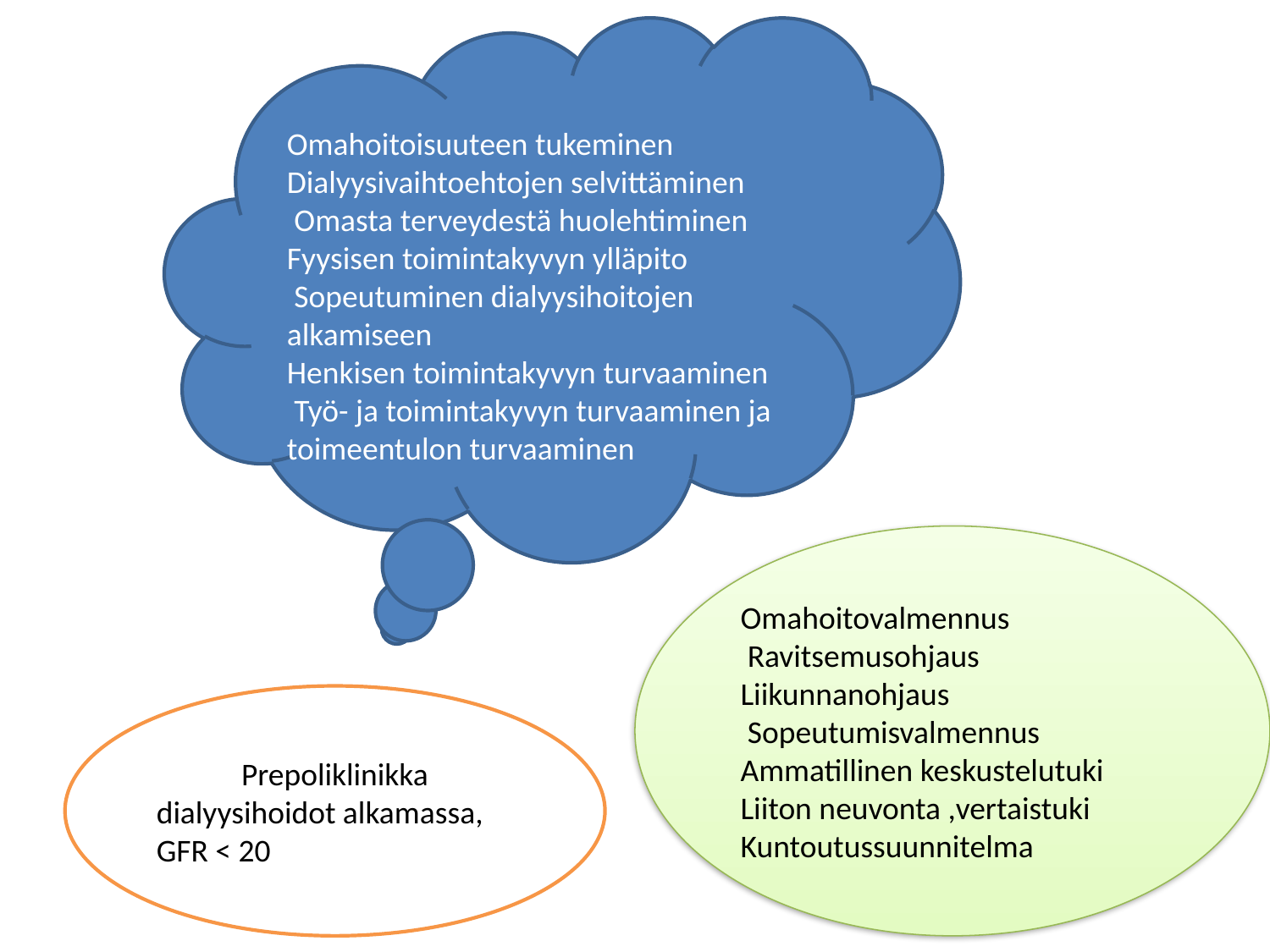

Omahoitoisuuteen tukeminen
Dialyysivaihtoehtojen selvittäminen
 Omasta terveydestä huolehtiminen
Fyysisen toimintakyvyn ylläpito
 Sopeutuminen dialyysihoitojen alkamiseen
Henkisen toimintakyvyn turvaaminen
 Työ- ja toimintakyvyn turvaaminen ja toimeentulon turvaaminen

Omahoitovalmennus
 Ravitsemusohjaus
Liikunnanohjaus
 Sopeutumisvalmennus
Ammatillinen keskustelutuki
Liiton neuvonta ,vertaistuki
Kuntoutussuunnitelma

Prepoliklinikka
dialyysihoidot alkamassa, GFR < 20